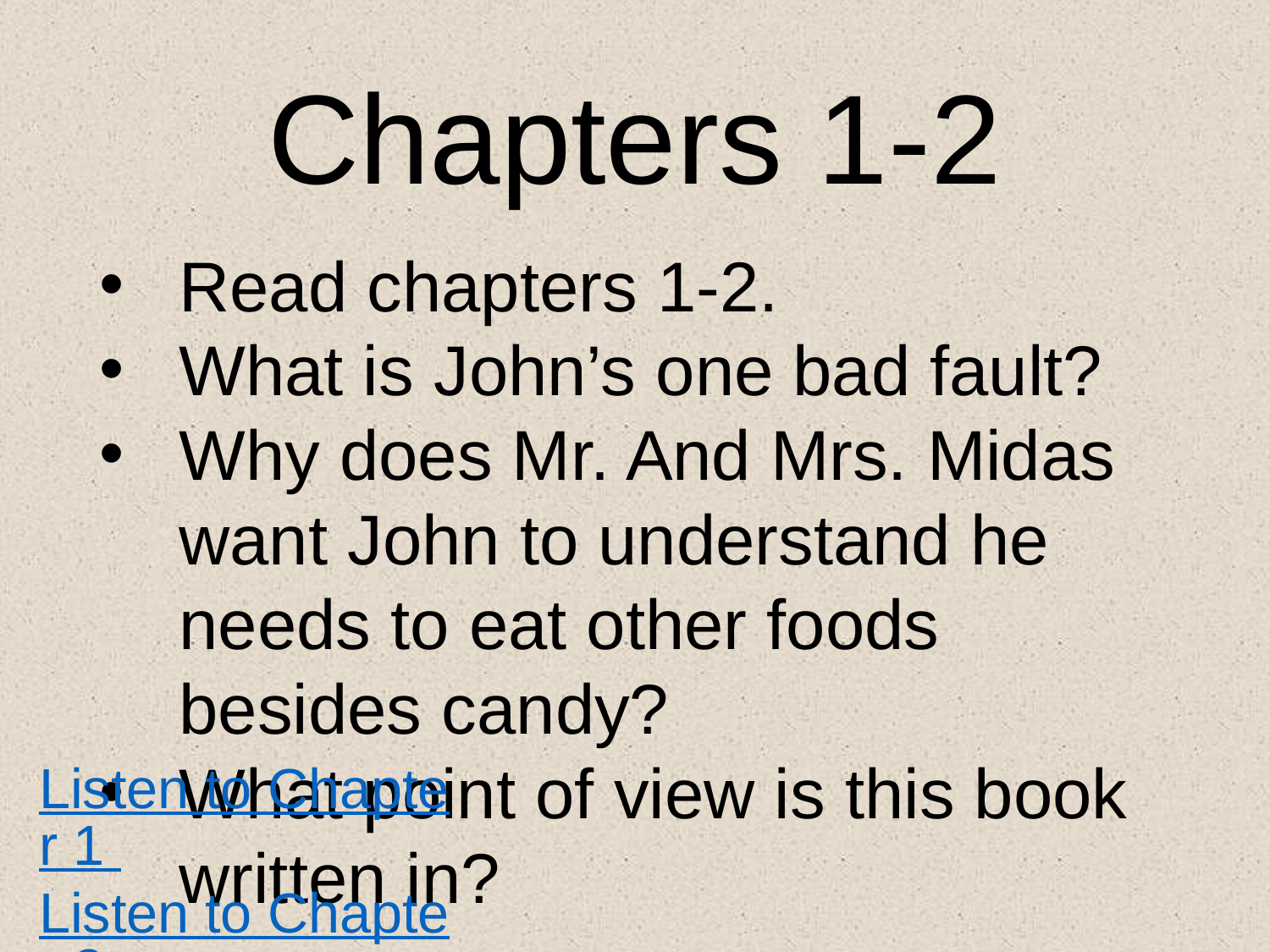

# Chapters 1-2
Read chapters 1-2.
What is John’s one bad fault?
Why does Mr. And Mrs. Midas want John to understand he needs to eat other foods besides candy?
What point of view is this book written in?

Listen to Chapter 1
Listen to Chapter 2